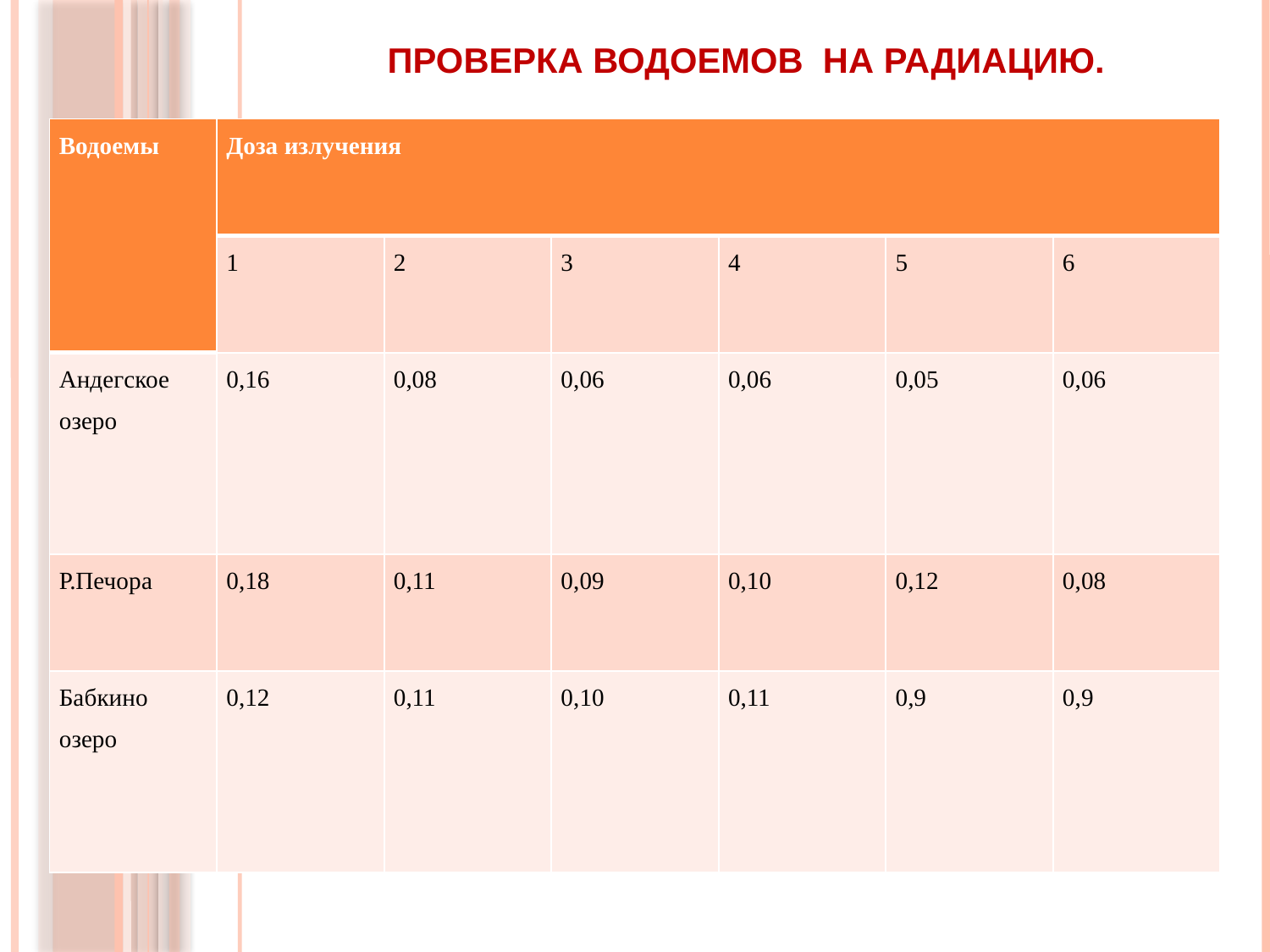

# Проверка водоемов  на радиацию.
| Водоемы | Доза излучения |  |  |  |  |  |
| --- | --- | --- | --- | --- | --- | --- |
|  | 1 | 2 | 3 | 4 | 5 | 6 |
| Андегское озеро | 0,16 | 0,08 | 0,06 | 0,06 | 0,05 | 0,06 |
| Р.Печора | 0,18 | 0,11 | 0,09 | 0,10 | 0,12 | 0,08 |
| Бабкино озеро | 0,12 | 0,11 | 0,10 | 0,11 | 0,9 | 0,9 |